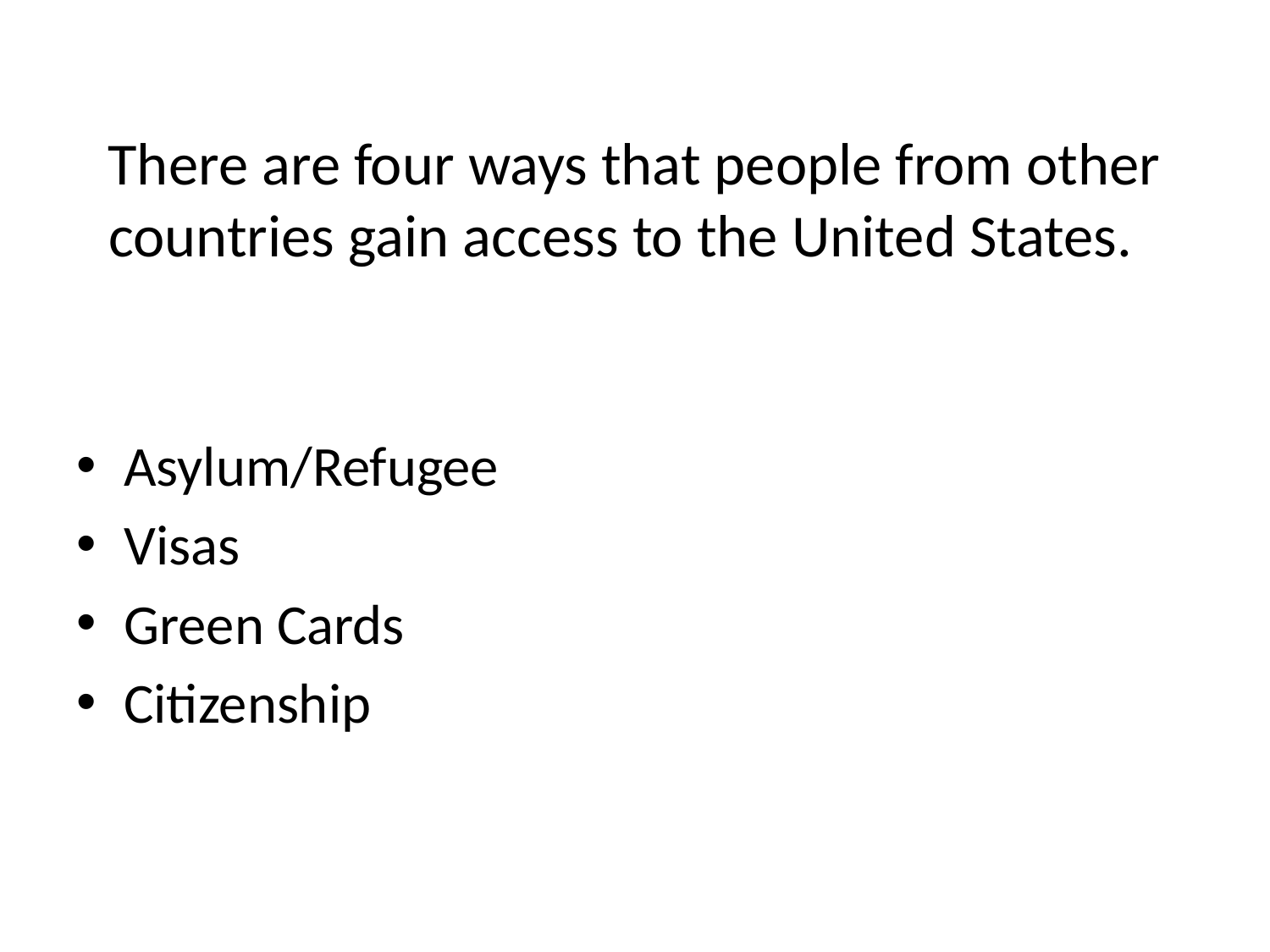

# There are four ways that people from other countries gain access to the United States.
Asylum/Refugee
Visas
Green Cards
Citizenship